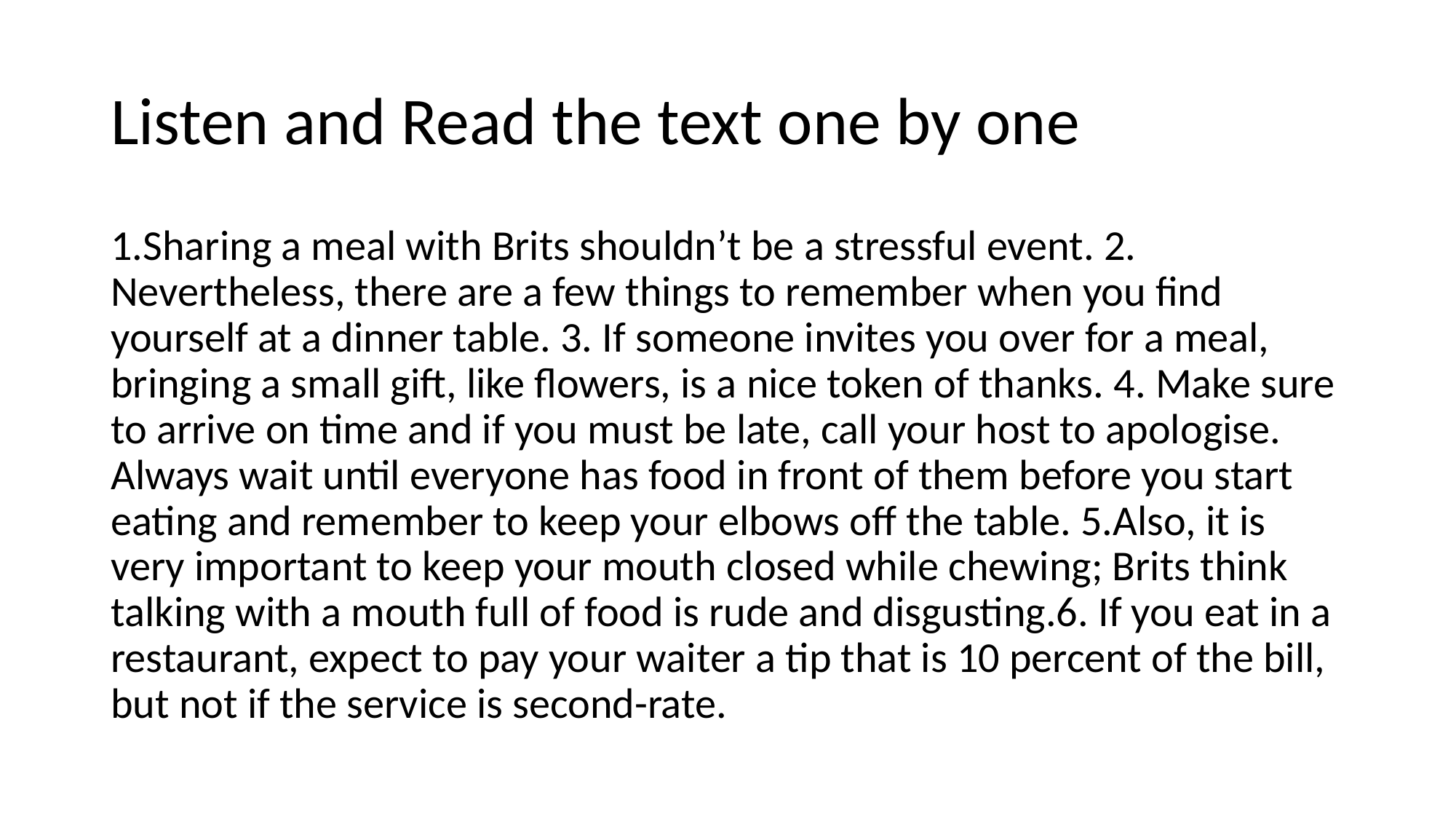

# Listen and Read the text one by one
1.Sharing a meal with Brits shouldn’t be a stressful event. 2. Nevertheless, there are a few things to remember when you find yourself at a dinner table. 3. If someone invites you over for a meal, bringing a small gift, like flowers, is a nice token of thanks. 4. Make sure to arrive on time and if you must be late, call your host to apologise.  Always wait until everyone has food in front of them before you start eating and remember to keep your elbows off the table. 5.Also, it is very important to keep your mouth closed while chewing; Brits think talking with a mouth full of food is rude and disgusting.6. If you eat in a restaurant, expect to pay your waiter a tip that is 10 percent of the bill, but not if the service is second-rate.